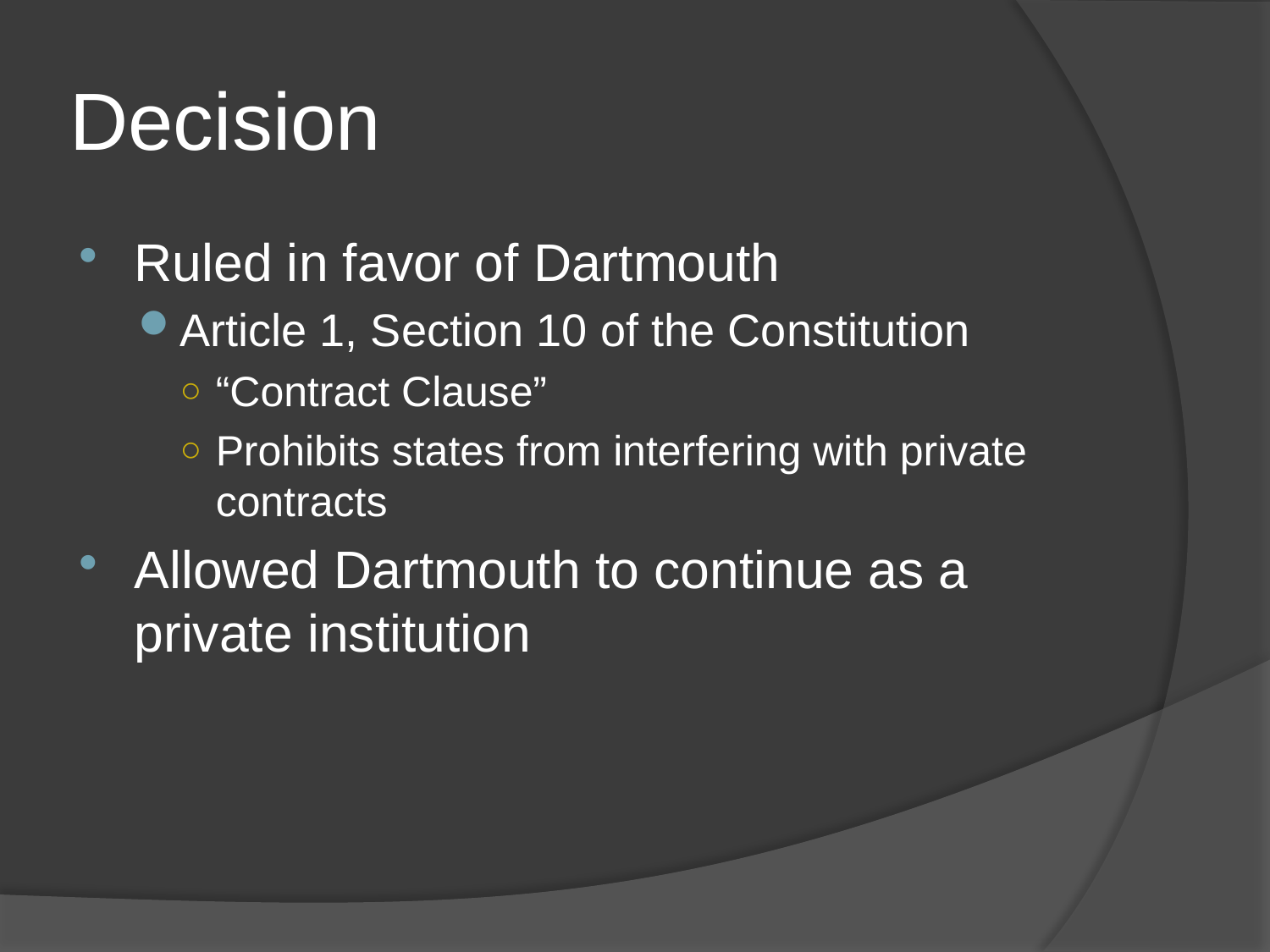

# Decision
Ruled in favor of Dartmouth
Article 1, Section 10 of the Constitution
“Contract Clause”
Prohibits states from interfering with private contracts
Allowed Dartmouth to continue as a private institution